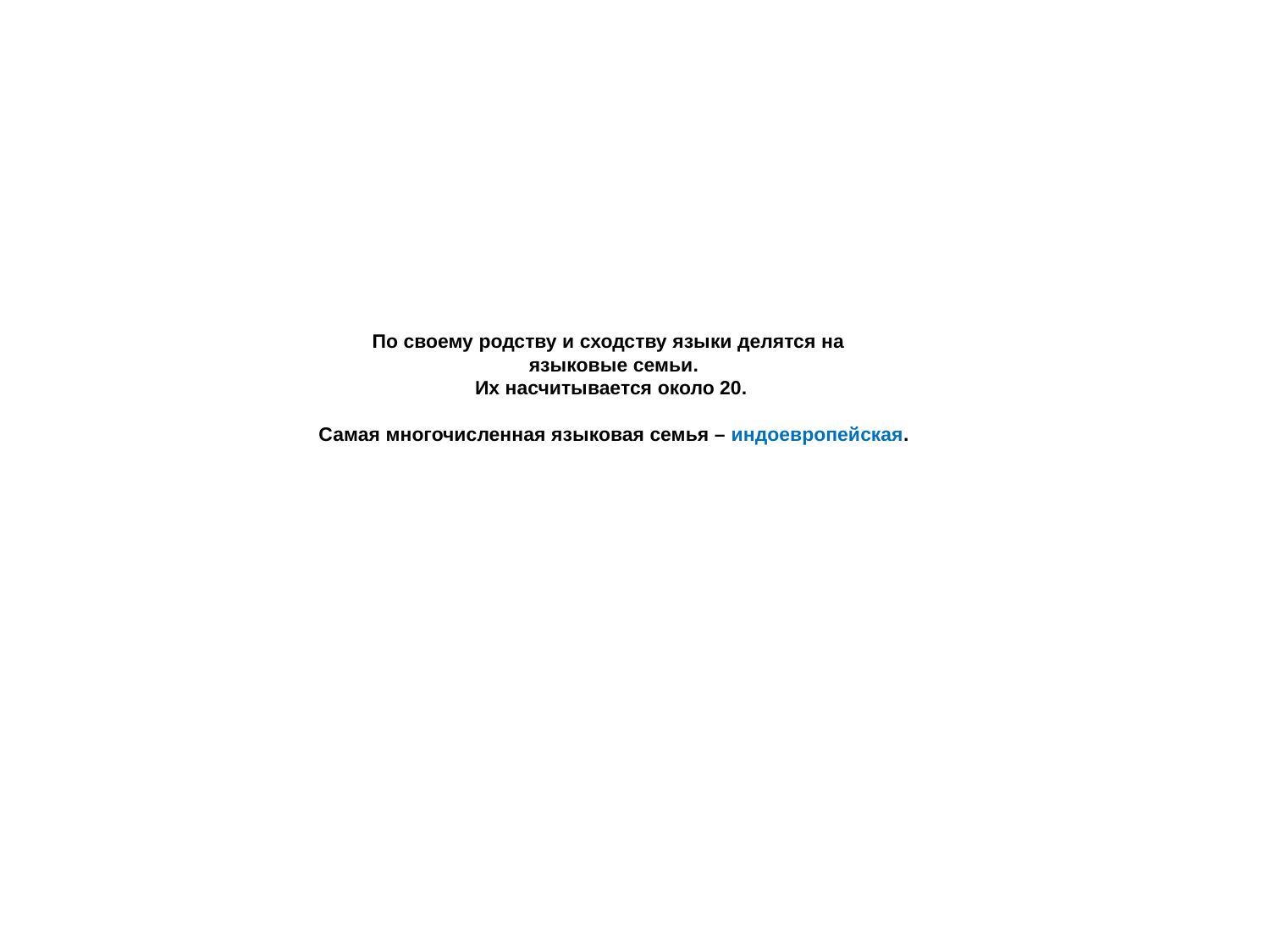

# По своему родству и сходству языки делятся на языковые семьи. Их насчитывается около 20. Самая многочисленная языковая семья – индоевропейская.